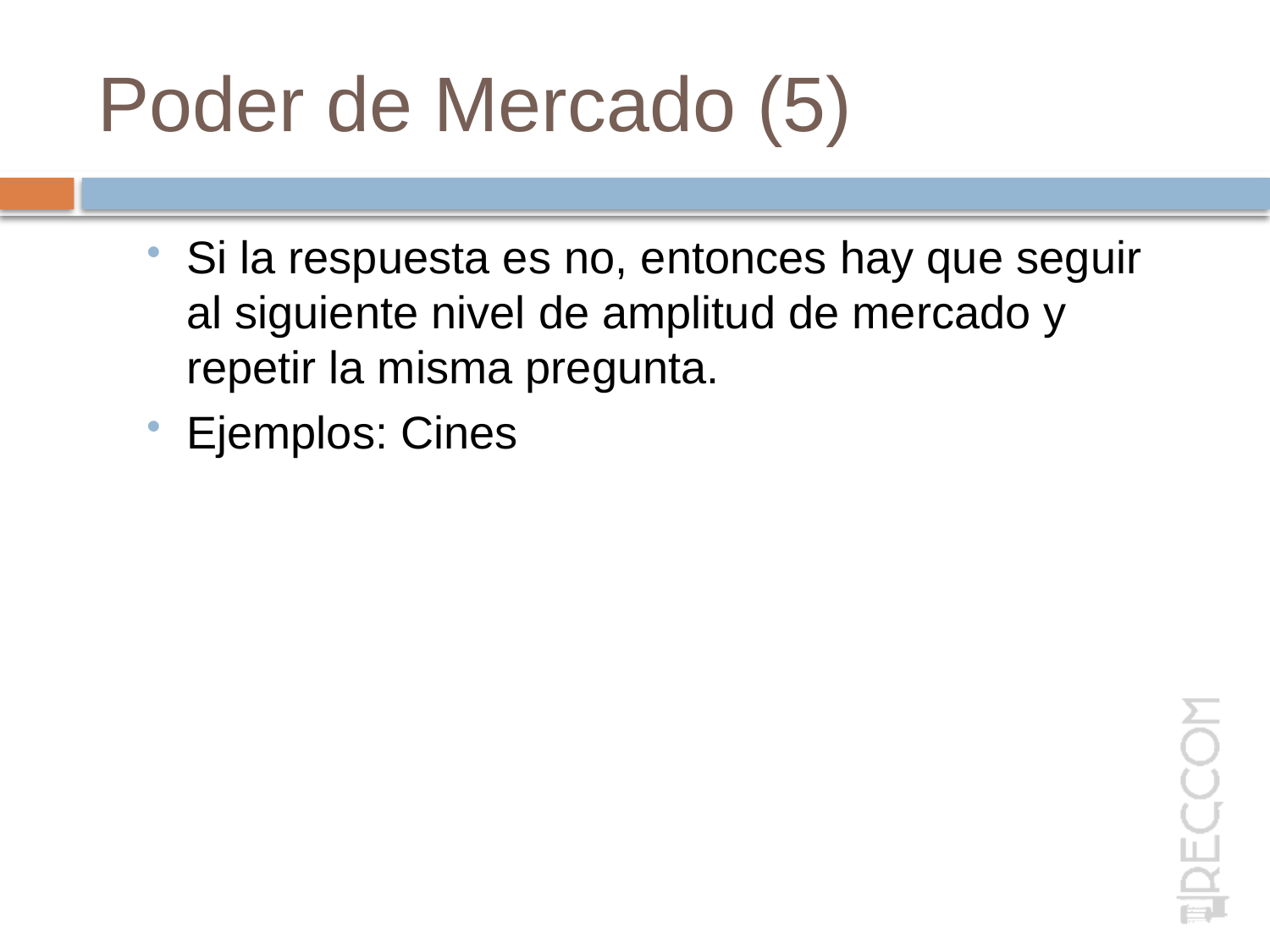

# Poder de Mercado (5)
Si la respuesta es no, entonces hay que seguir al siguiente nivel de amplitud de mercado y repetir la misma pregunta.
Ejemplos: Cines